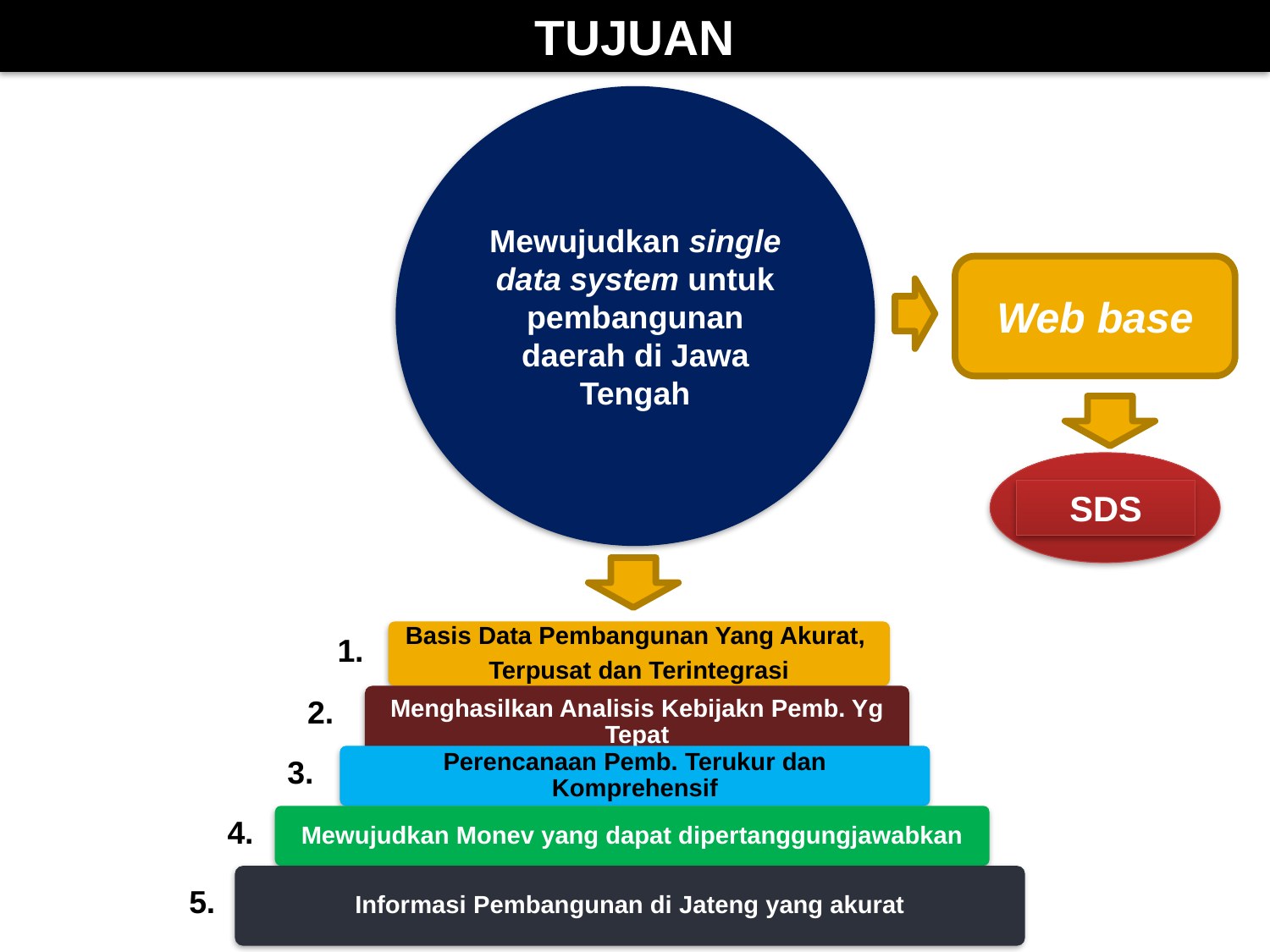

TUJUAN
Mewujudkan single data system untuk pembangunan daerah di Jawa Tengah
Web base

SDS

Basis Data Pembangunan Yang Akurat,
Terpusat dan Terintegrasi
1.
2.

Menghasilkan Analisis Kebijakn Pemb. Yg Tepat
3.

Perencanaan Pemb. Terukur dan Komprehensif
4.

Mewujudkan Monev yang dapat dipertanggungjawabkan

Informasi Pembangunan di Jateng yang akurat
5.